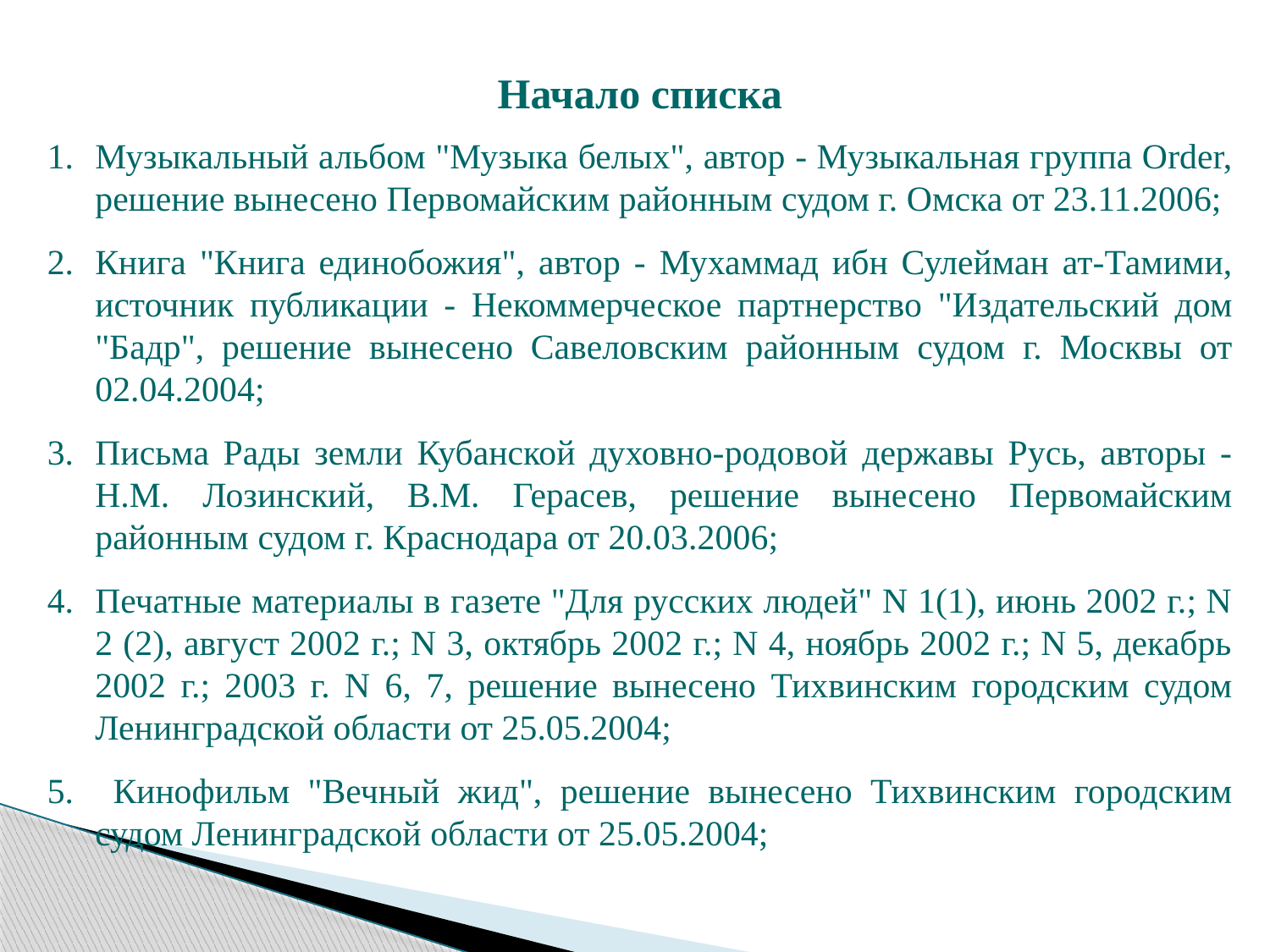

Начало списка

Музыкальный альбом "Музыка белых", автор - Музыкальная группа Order, решение вынесено Первомайским районным судом г. Омска от 23.11.2006;
Книга "Книга единобожия", автор - Мухаммад ибн Сулейман ат-Тамими, источник публикации - Некоммерческое партнерство "Издательский дом "Бадр", решение вынесено Савеловским районным судом г. Москвы от 02.04.2004;
Письма Рады земли Кубанской духовно-родовой державы Русь, авторы - Н.М. Лозинский, В.М. Герасев, решение вынесено Первомайским районным судом г. Краснодара от 20.03.2006;
Печатные материалы в газете "Для русских людей" N 1(1), июнь 2002 г.; N 2 (2), август 2002 г.; N 3, октябрь 2002 г.; N 4, ноябрь 2002 г.; N 5, декабрь 2002 г.; 2003 г. N 6, 7, решение вынесено Тихвинским городским судом Ленинградской области от 25.05.2004;
 Кинофильм "Вечный жид", решение вынесено Тихвинским городским судом Ленинградской области от 25.05.2004;